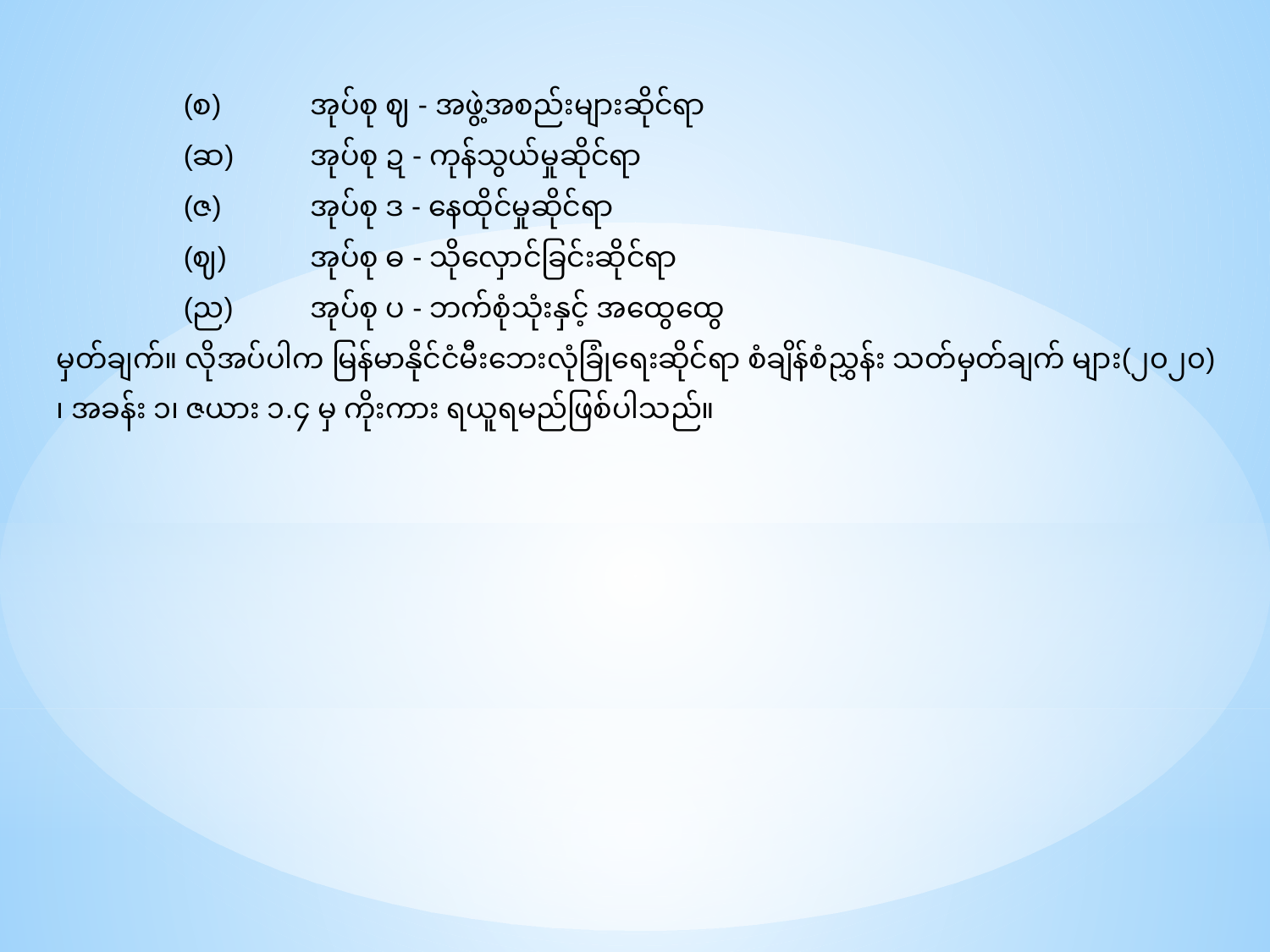

(စ)	အုပ်စု ဈ - အဖွဲ့အစည်းများဆိုင်ရာ
	(ဆ)	အုပ်စု ဍ - ကုန်သွယ်မှုဆိုင်ရာ
	(ဇ)	အုပ်စု ဒ - နေထိုင်မှုဆိုင်ရာ
	(ဈ) 	အုပ်စု ဓ - သိုလှောင်ခြင်းဆိုင်ရာ
	(ည)	အုပ်စု ပ - ဘက်စုံသုံးနှင့် အထွေထွေ
မှတ်ချက်။ လိုအပ်ပါက မြန်မာနိုင်ငံမီးဘေးလုံခြုံရေးဆိုင်ရာ စံချိန်စံညွှန်း သတ်မှတ်ချက် များ(၂၀၂၀) ၊ အခန်း ၁၊ ဇယား ၁.၄ မှ ကိုးကား ရယူရမည်ဖြစ်ပါသည်။